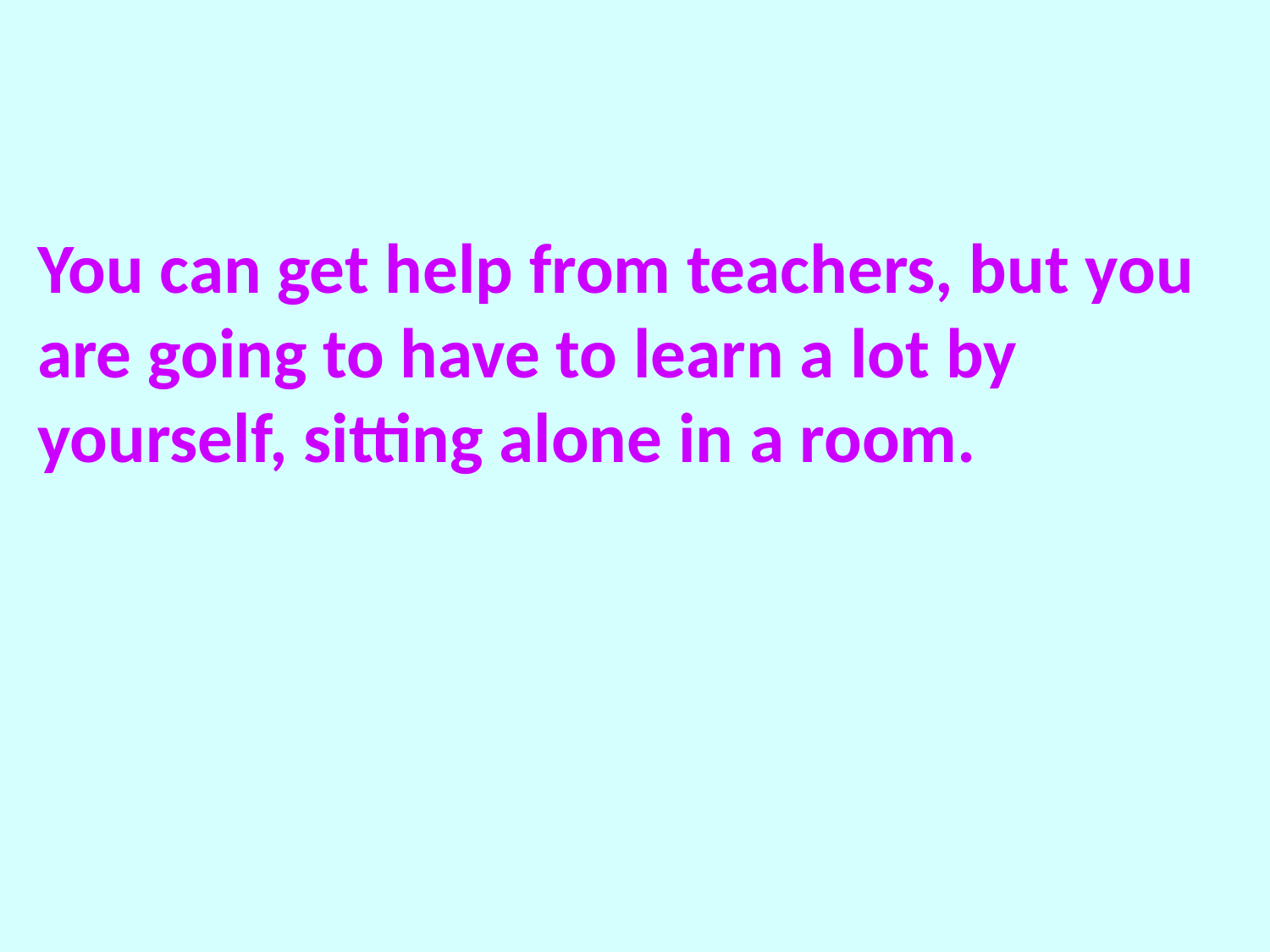

You can get help from teachers, but you are going to have to learn a lot by yourself, sitting alone in a room.